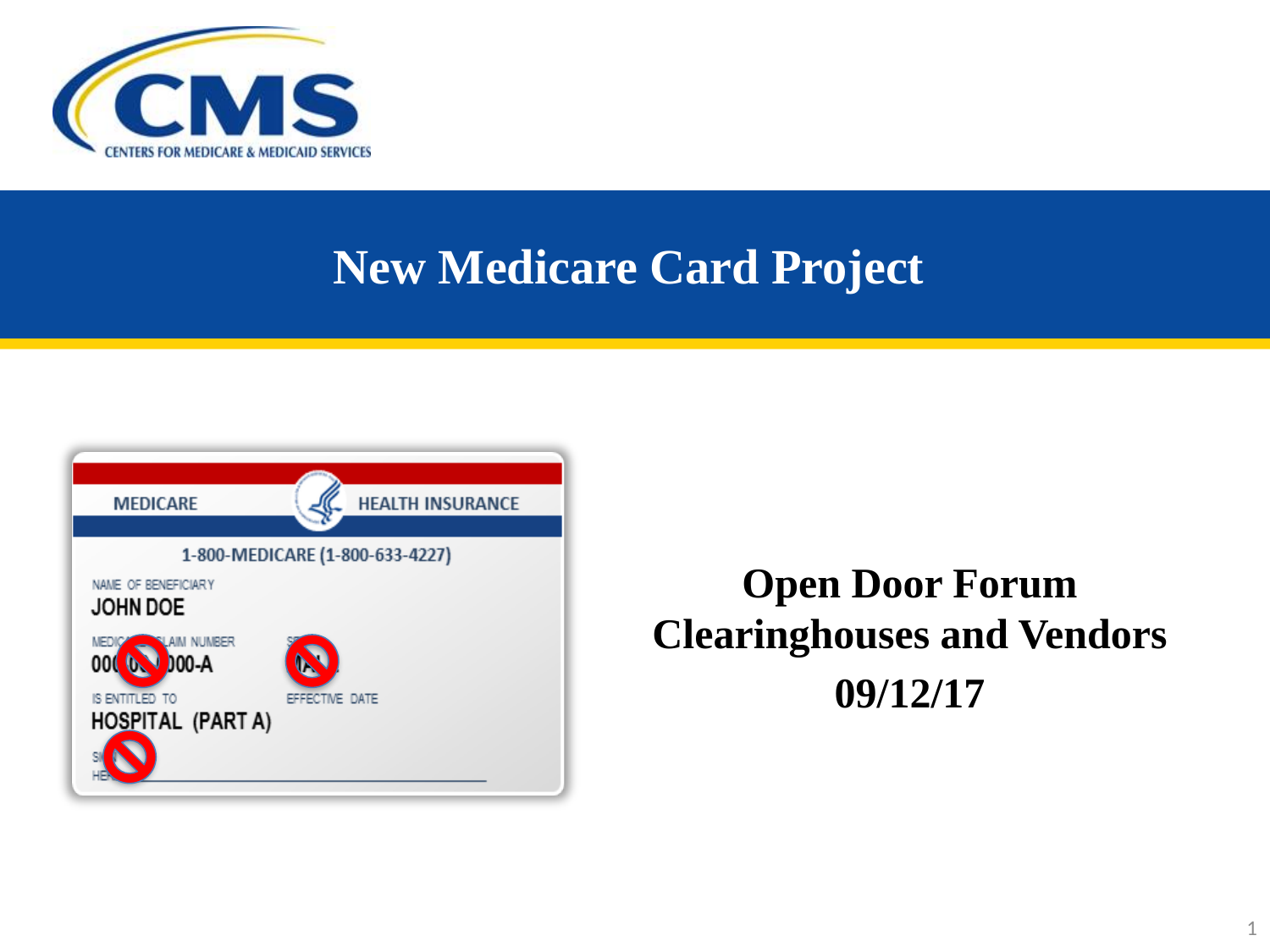

# New Medicare Card Project
Open Door Forum Clearinghouses and Vendors
09/12/17